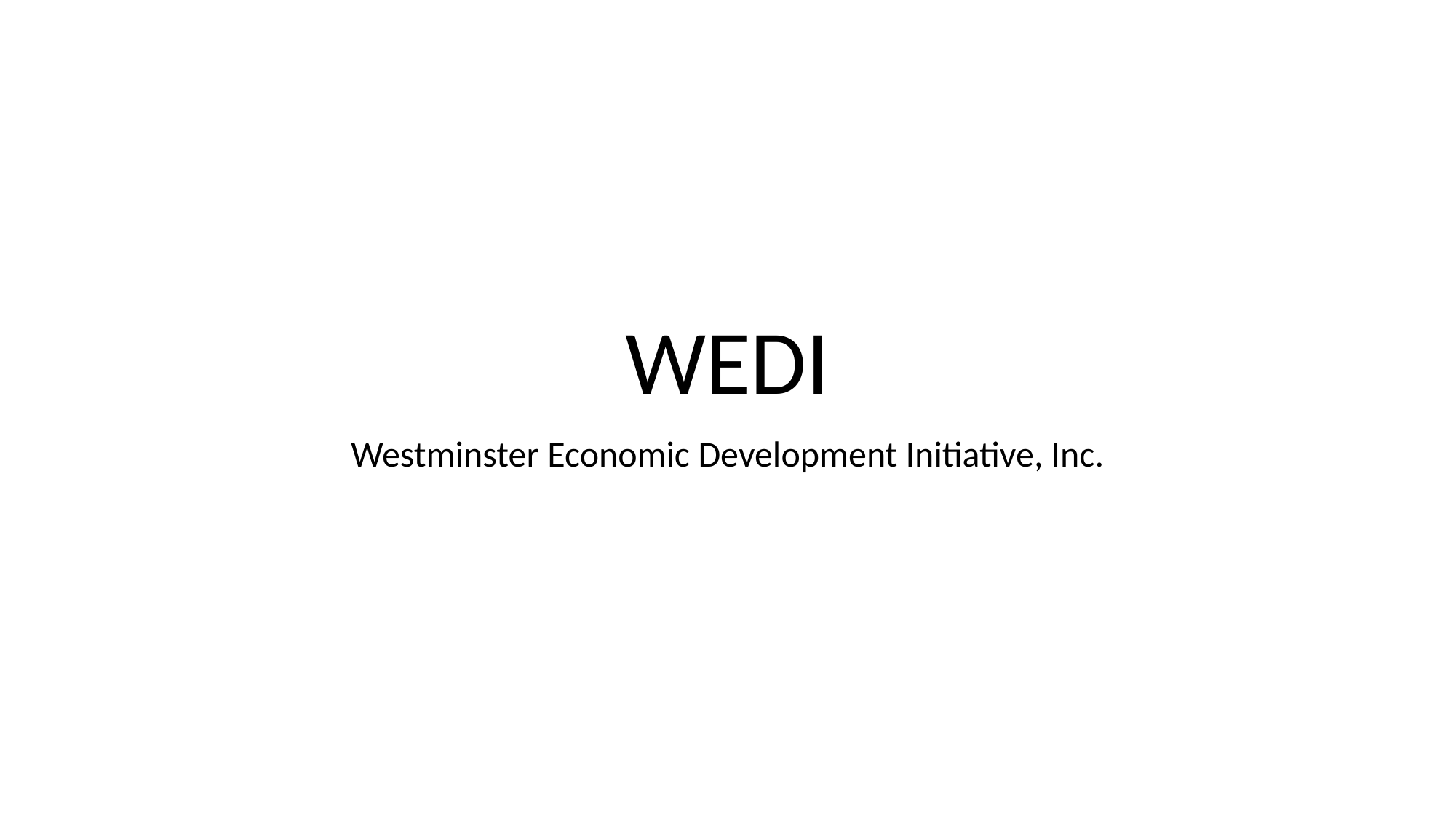

# WEDI
Westminster Economic Development Initiative, Inc.